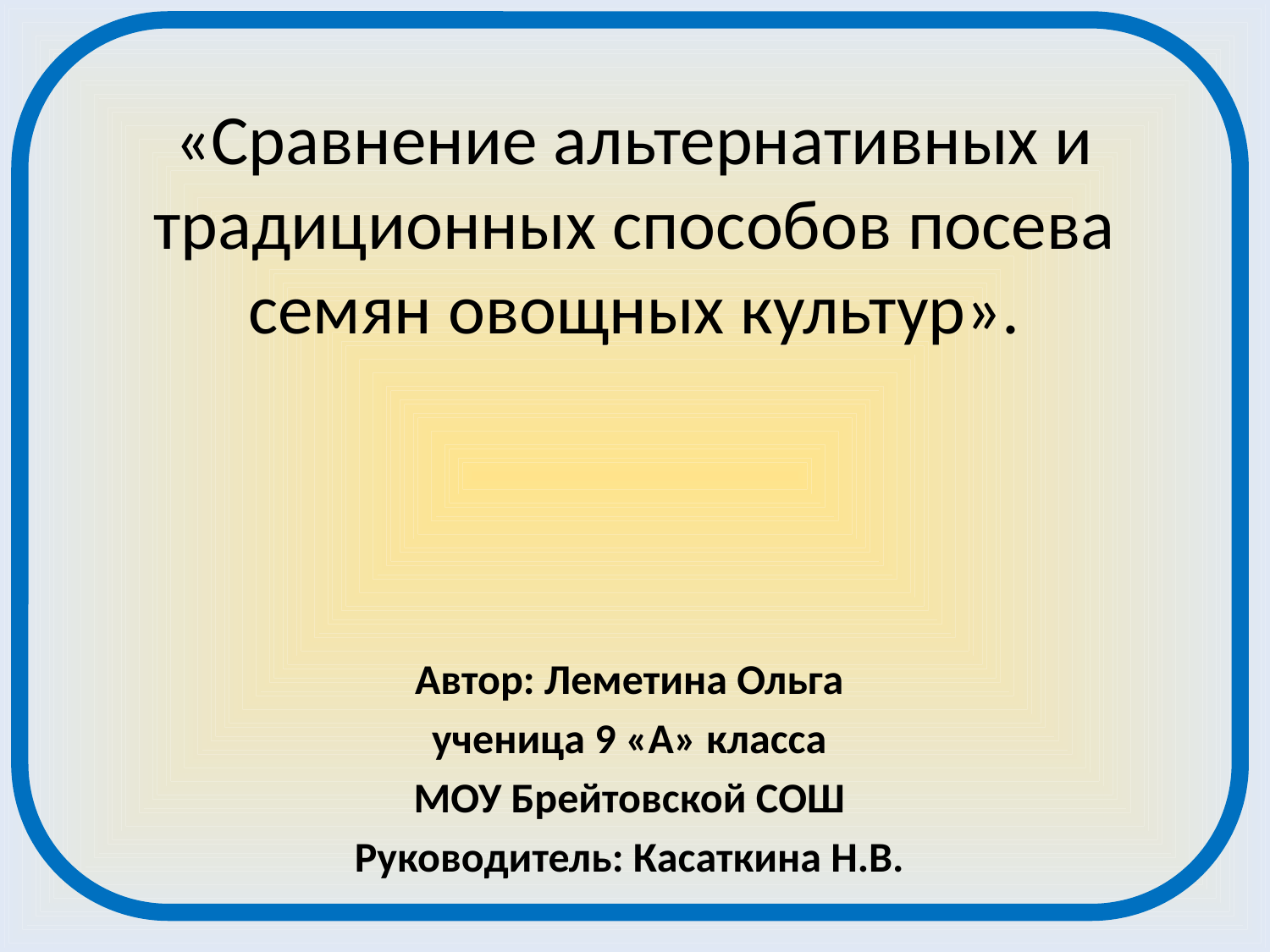

# «Сравнение альтернативных и традиционных способов посева семян овощных культур».
Автор: Леметина Ольга
ученица 9 «А» класса
МОУ Брейтовской СОШ
Руководитель: Касаткина Н.В.